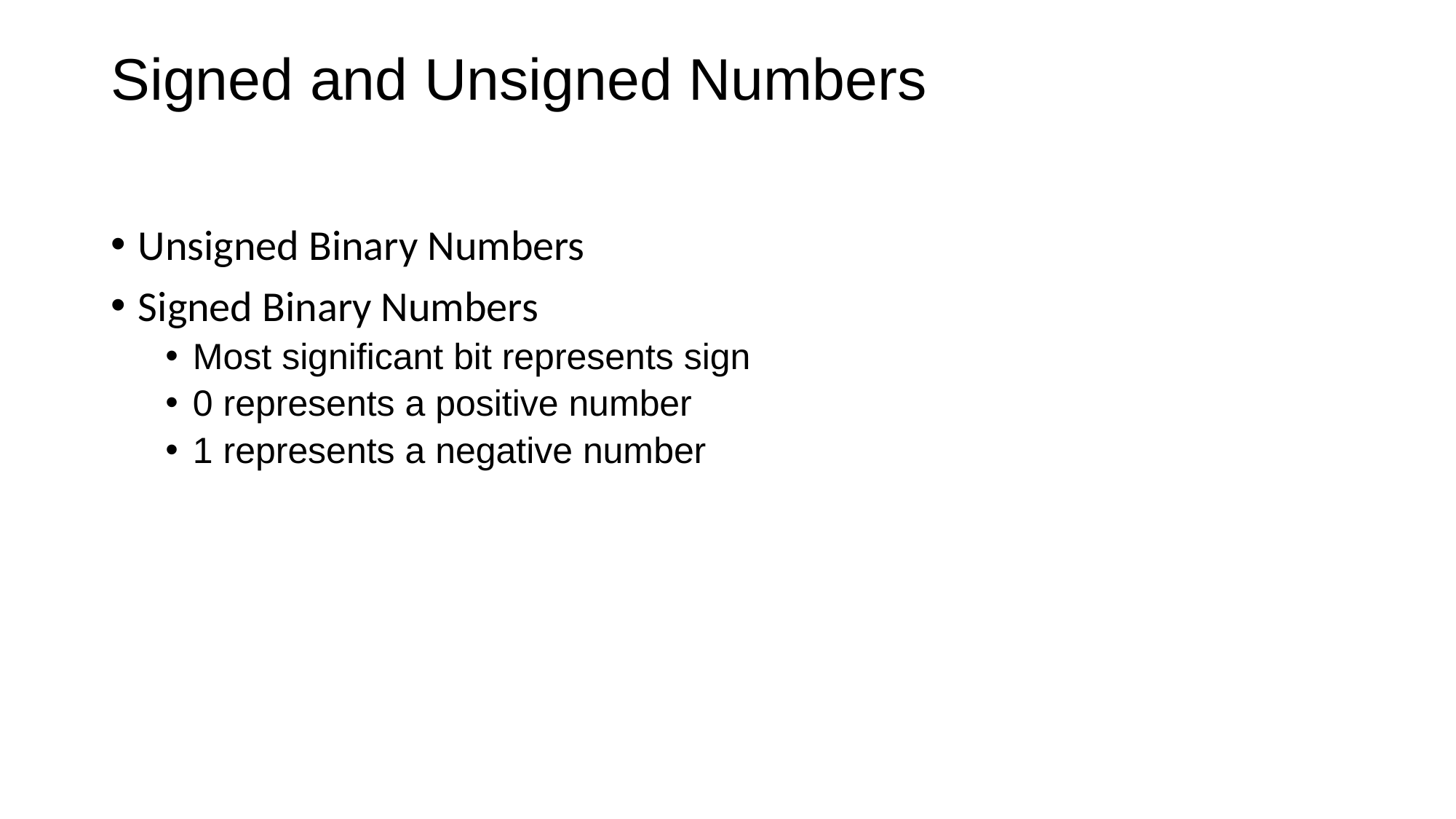

# Signed and Unsigned Numbers
Unsigned Binary Numbers
Signed Binary Numbers
Most significant bit represents sign
0 represents a positive number
1 represents a negative number